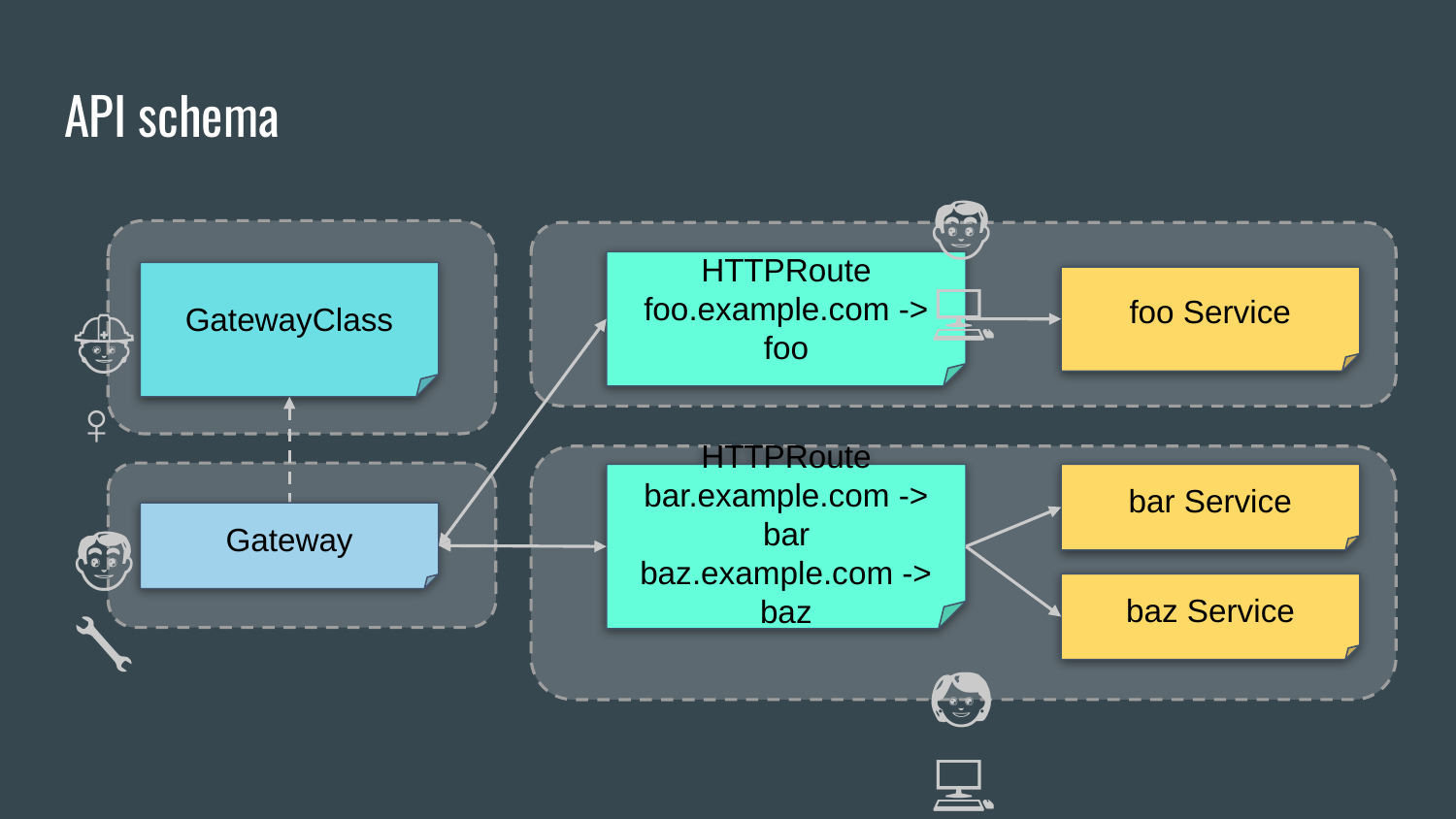

# API schema
👨‍💻

HTTPRoute
foo.example.com -> foo
GatewayClass
foo Service
👷‍♀️

bar Service
HTTPRoute
bar.example.com -> bar
baz.example.com -> baz
👨‍🔧
Gateway
baz Service
👩‍💻